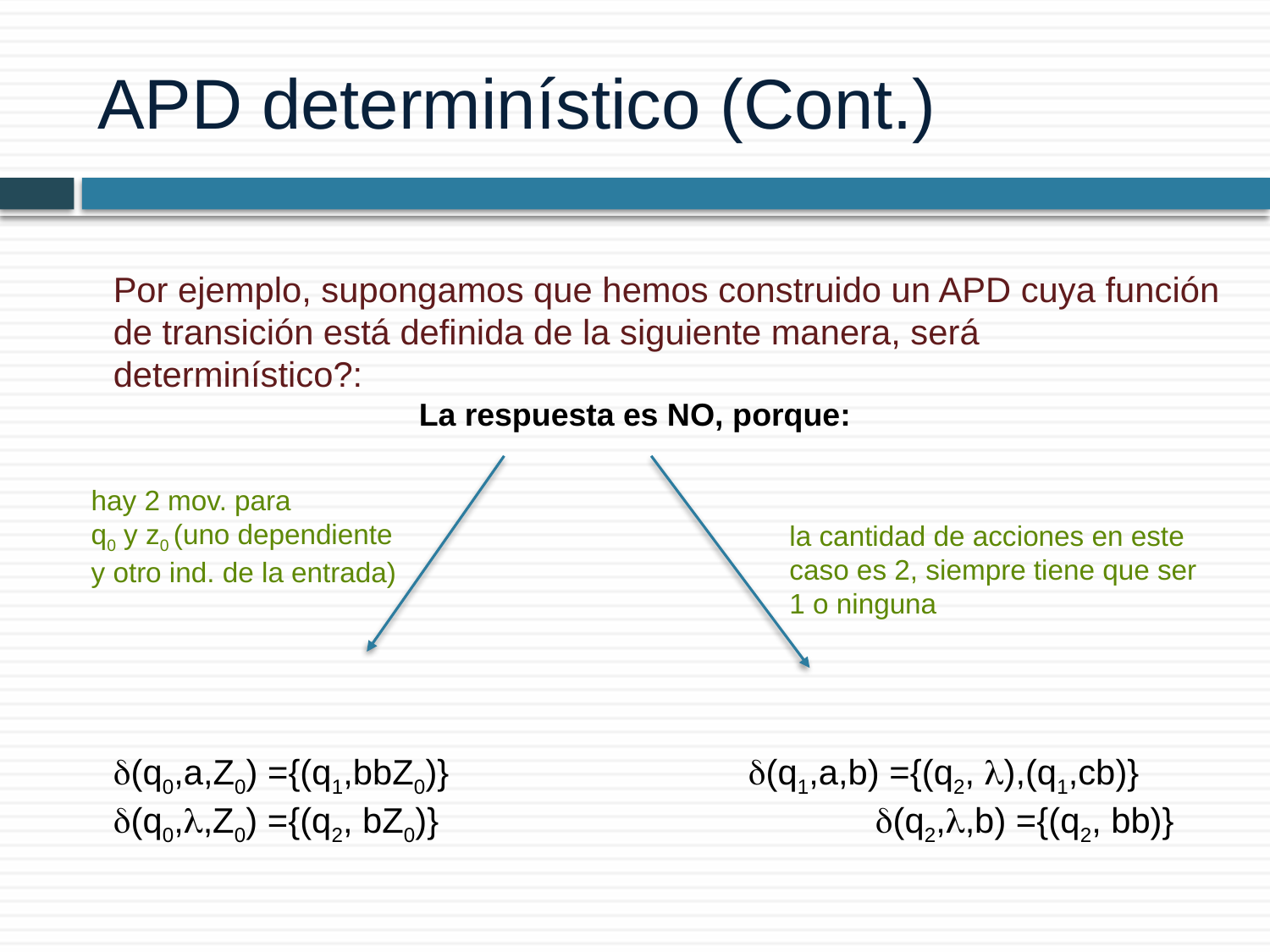

# APD determinístico (Cont.)
Por ejemplo, supongamos que hemos construido un APD cuya función de transición está definida de la siguiente manera, será
determinístico?:

δ(q0,a,Z0) ={(q1,bbZ0)}			δ(q1,a,b) ={(q2, λ),(q1,cb)}
δ(q0,λ,Z0) ={(q2, bZ0)}				δ(q2,λ,b) ={(q2, bb)}
La respuesta es NO, porque:
hay 2 mov. para
q0 y z0 (uno dependiente
y otro ind. de la entrada)
la cantidad de acciones en este
caso es 2, siempre tiene que ser
1 o ninguna